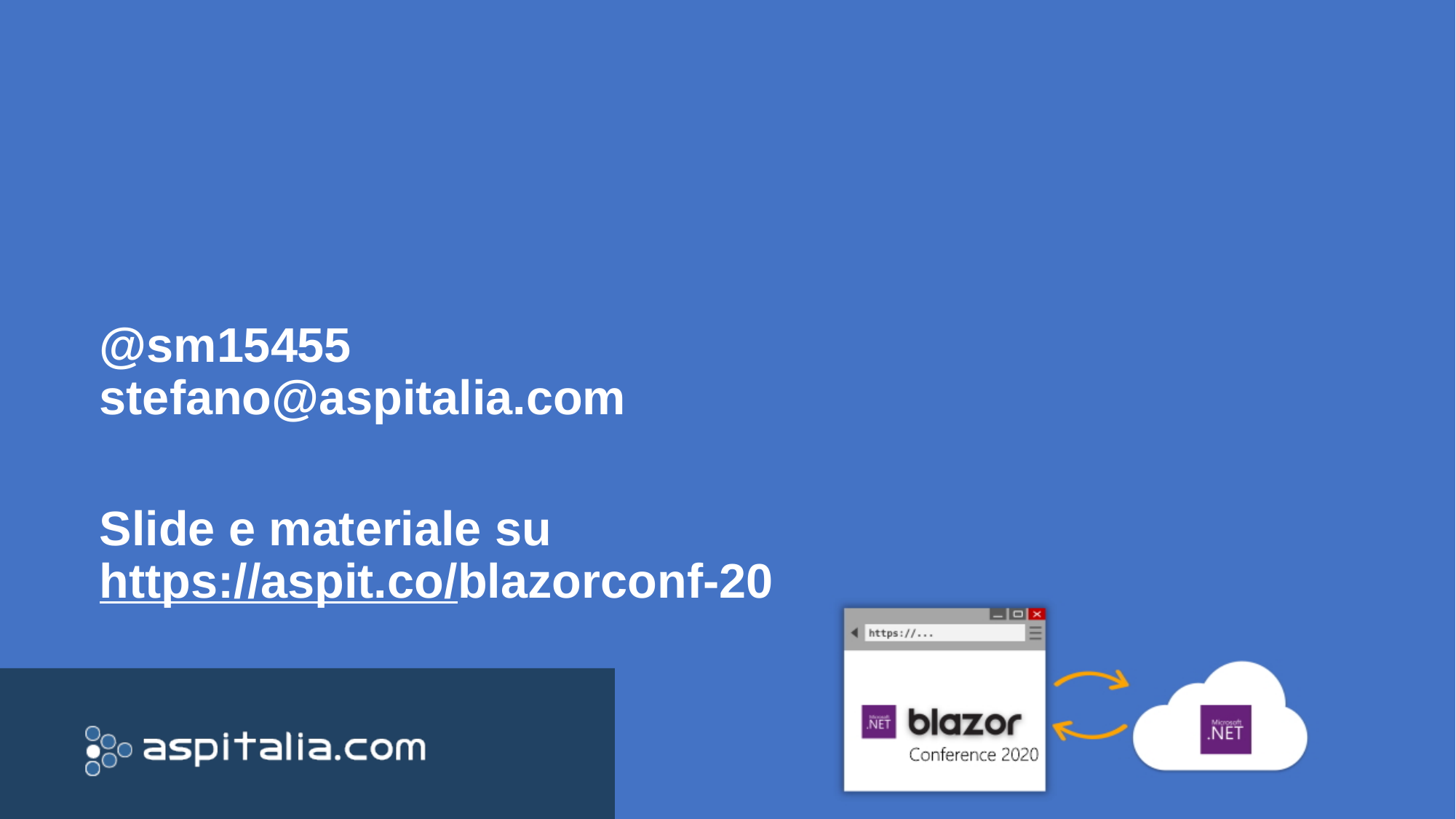

@sm15455
stefano@aspitalia.com
Slide e materiale su
https://aspit.co/blazorconf-20